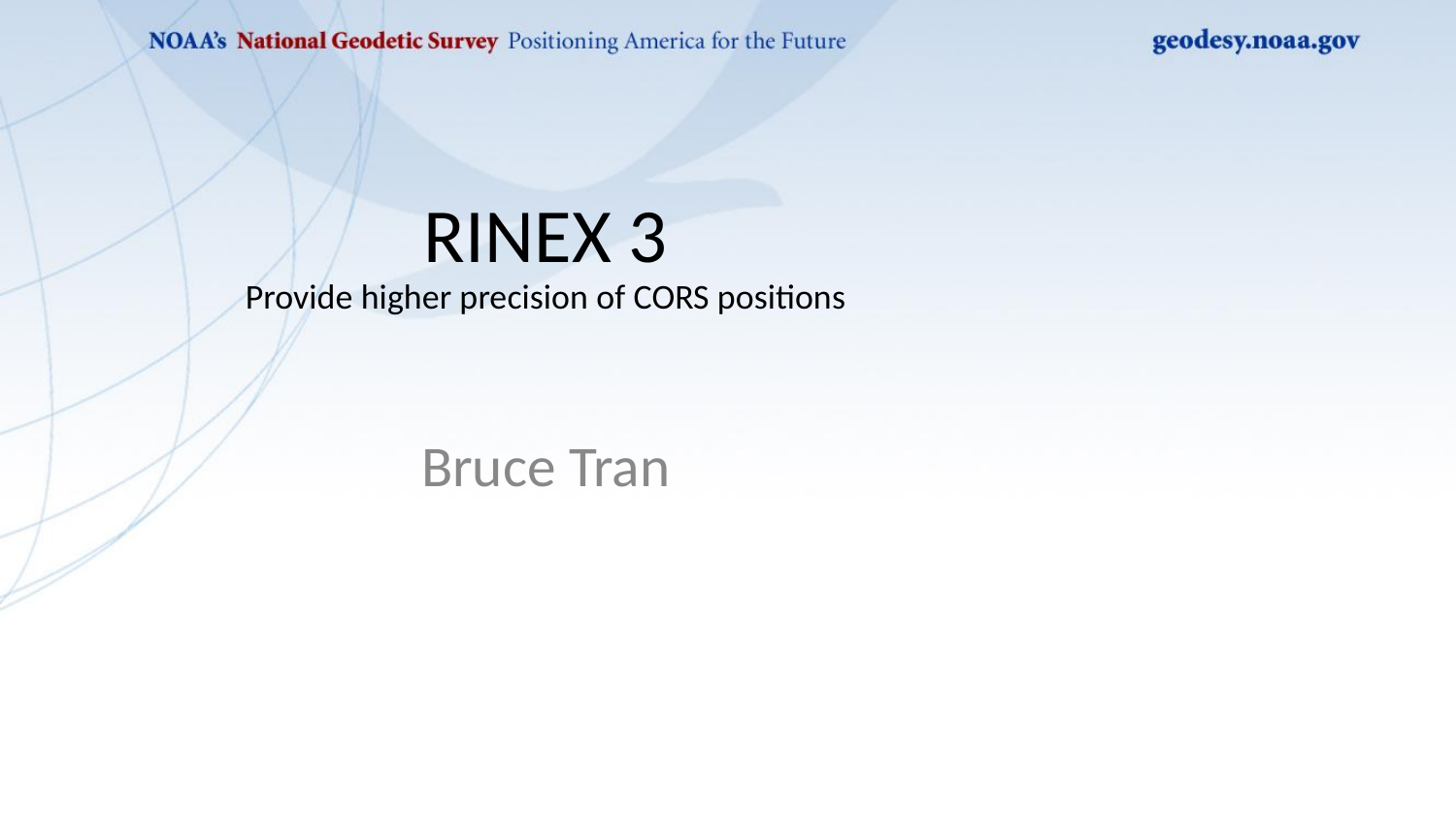

# RINEX 3 Provide higher precision of CORS positions

Bruce Tran